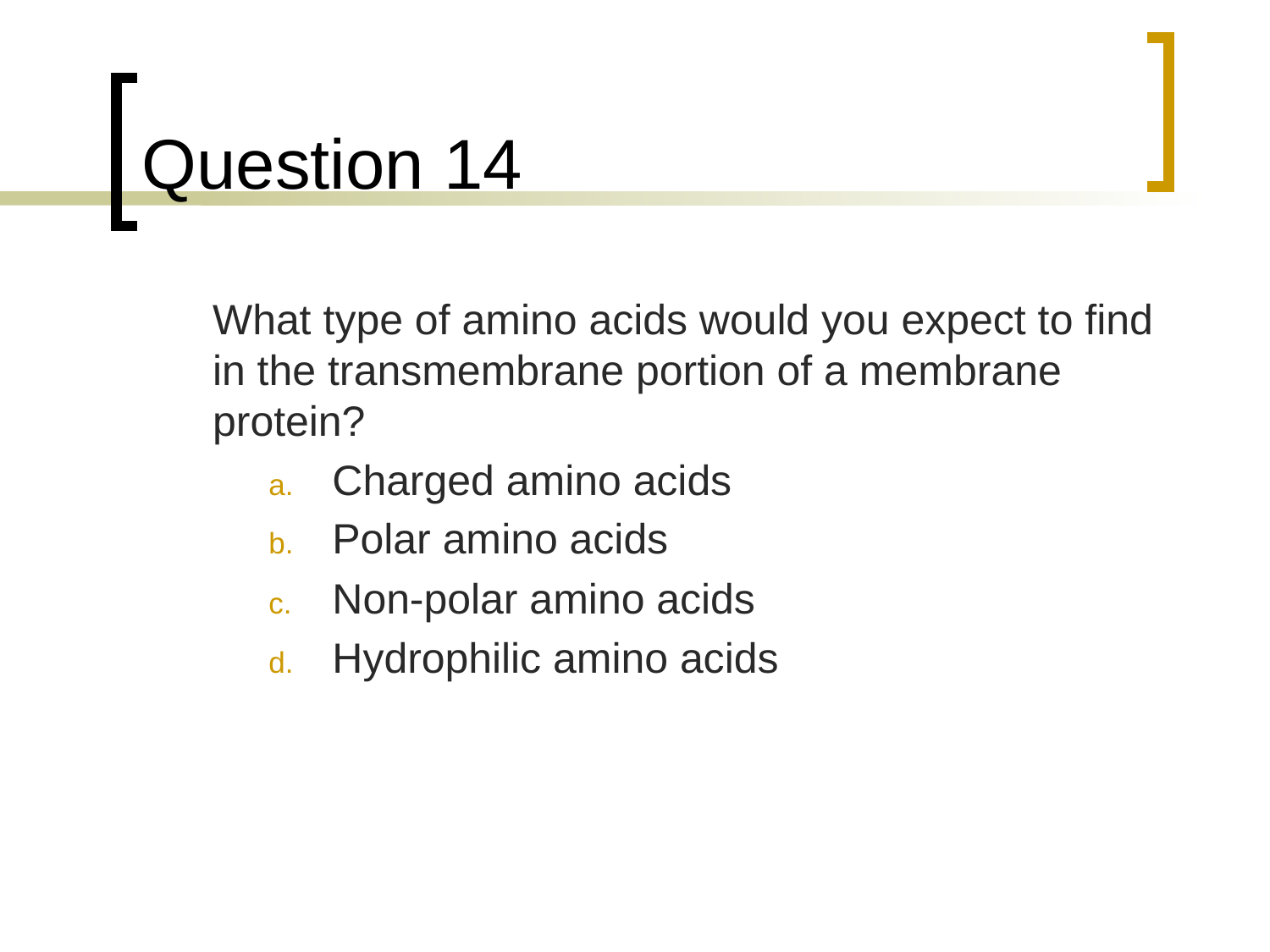

# Question 14
	What type of amino acids would you expect to find in the transmembrane portion of a membrane protein?
Charged amino acids
Polar amino acids
Non-polar amino acids
Hydrophilic amino acids